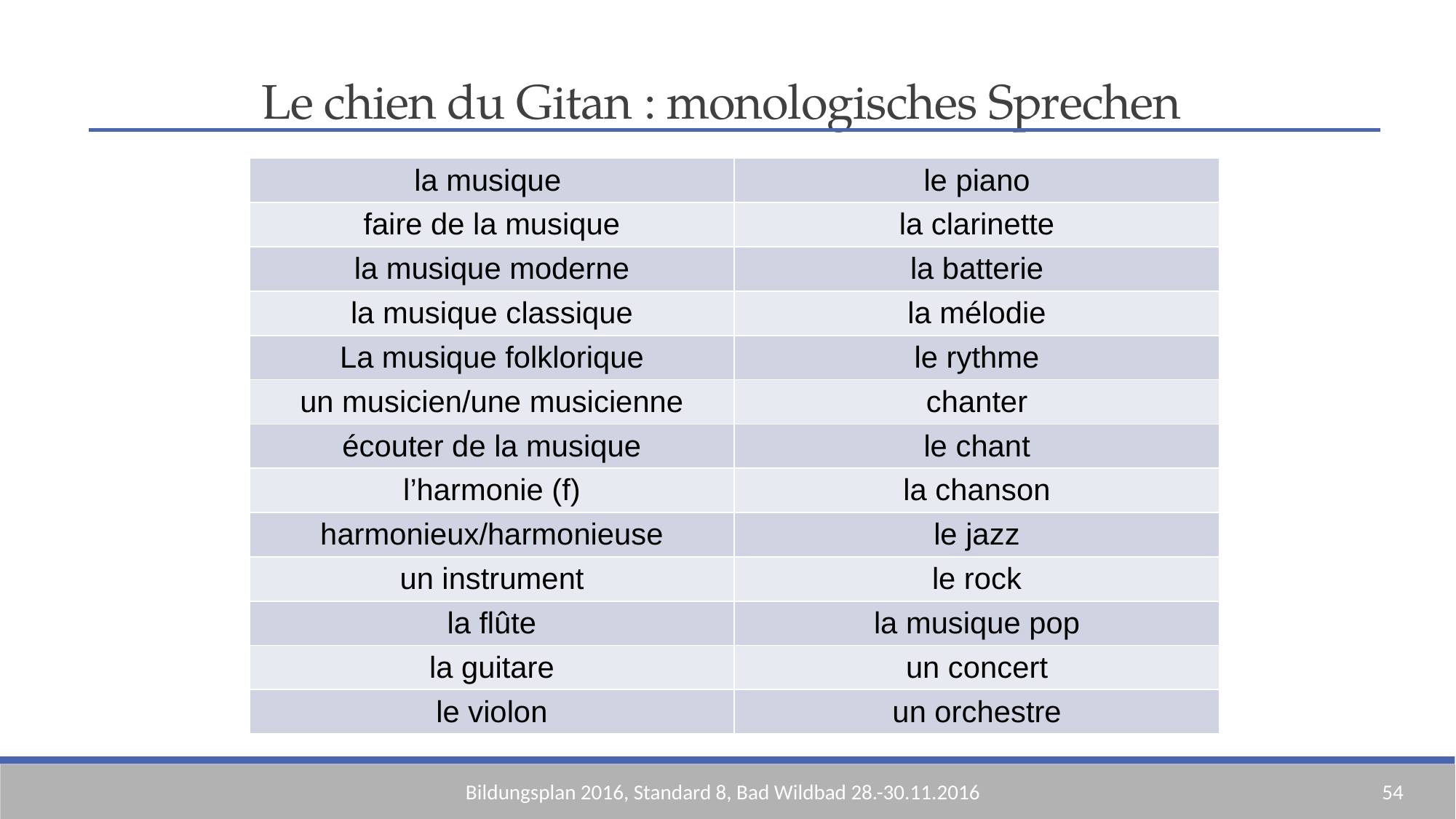

Le chien du Gitan : monologisches Sprechen
| la musique | le piano |
| --- | --- |
| faire de la musique | la clarinette |
| la musique moderne | la batterie |
| la musique classique | la mélodie |
| La musique folklorique | le rythme |
| un musicien/une musicienne | chanter |
| écouter de la musique | le chant |
| l’harmonie (f) | la chanson |
| harmonieux/harmonieuse | le jazz |
| un instrument | le rock |
| la flûte | la musique pop |
| la guitare | un concert |
| le violon | un orchestre |